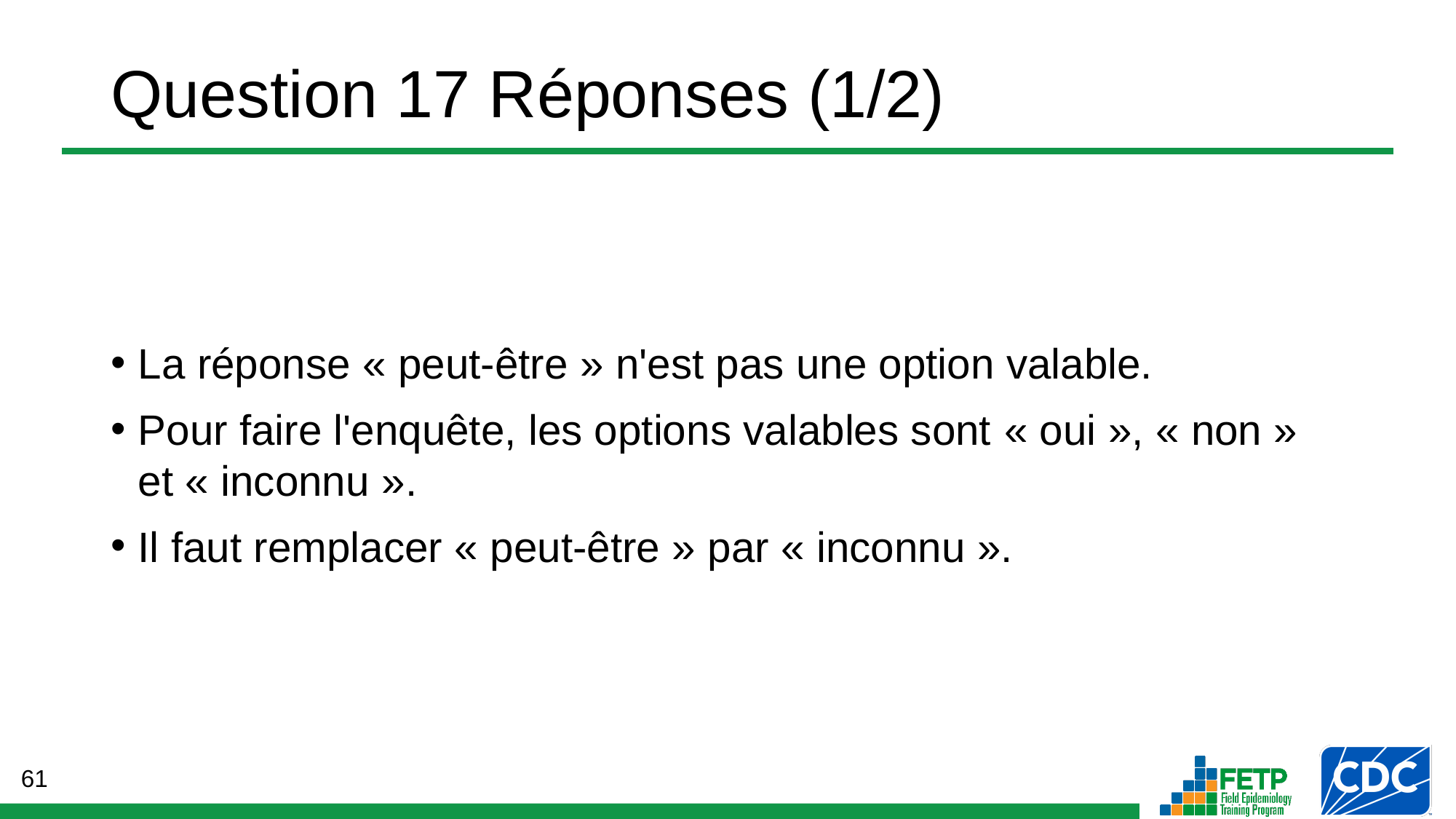

# Question 17 Réponses (1/2)
La réponse « peut-être » n'est pas une option valable.
Pour faire l'enquête, les options valables sont « oui », « non » et « inconnu ».
Il faut remplacer « peut-être » par « inconnu ».